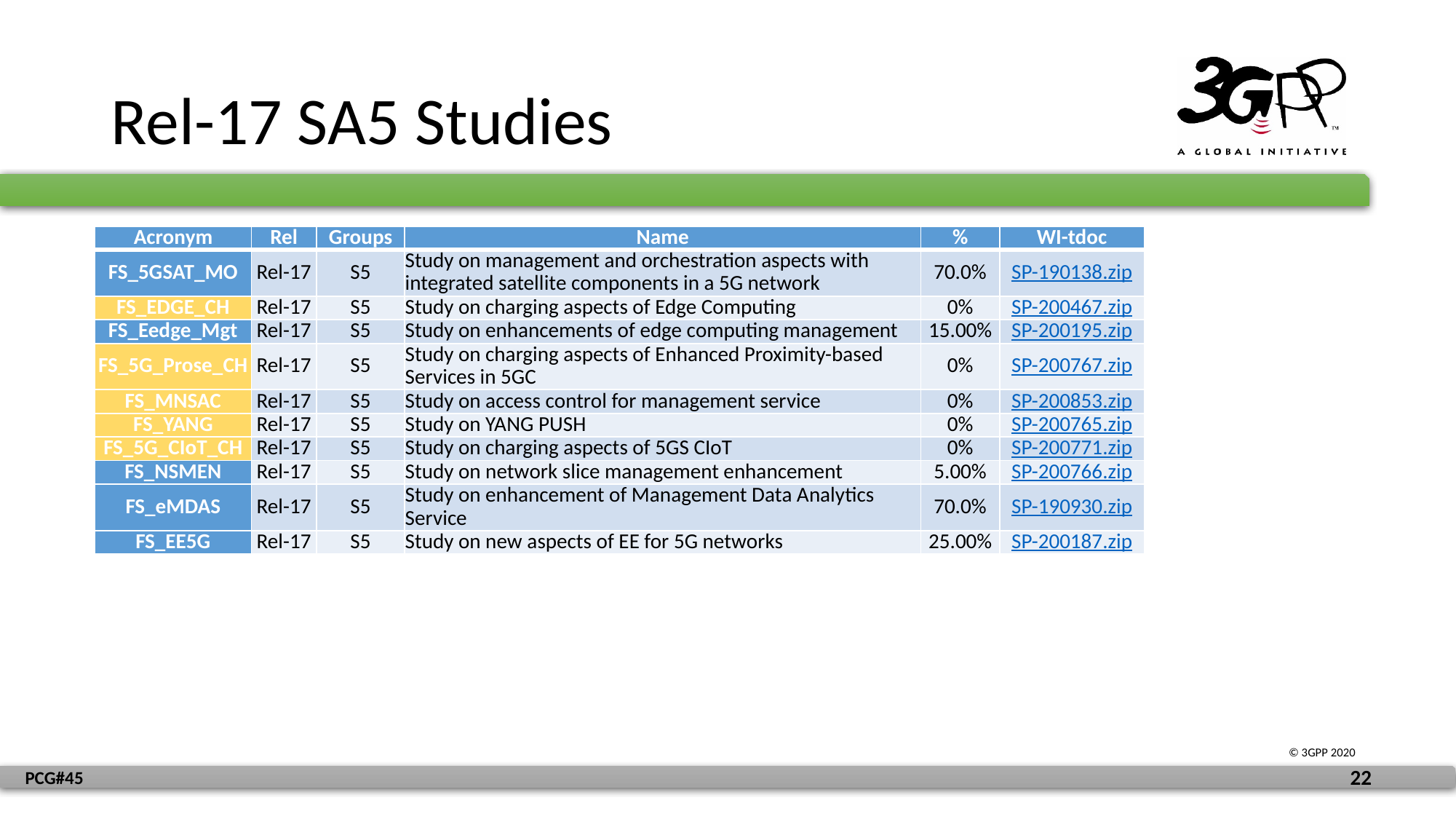

# Rel-17 SA5 Studies
| Acronym | Rel | Groups | Name | % | WI-tdoc |
| --- | --- | --- | --- | --- | --- |
| FS\_5GSAT\_MO | Rel-17 | S5 | Study on management and orchestration aspects with integrated satellite components in a 5G network | 70.0% | SP-190138.zip |
| FS\_EDGE\_CH | Rel-17 | S5 | Study on charging aspects of Edge Computing | 0% | SP-200467.zip |
| FS\_Eedge\_Mgt | Rel-17 | S5 | Study on enhancements of edge computing management | 15.00% | SP-200195.zip |
| FS\_5G\_Prose\_CH | Rel-17 | S5 | Study on charging aspects of Enhanced Proximity-based Services in 5GC | 0% | SP-200767.zip |
| FS\_MNSAC | Rel-17 | S5 | Study on access control for management service | 0% | SP-200853.zip |
| FS\_YANG | Rel-17 | S5 | Study on YANG PUSH | 0% | SP-200765.zip |
| FS\_5G\_CIoT\_CH | Rel-17 | S5 | Study on charging aspects of 5GS CIoT | 0% | SP-200771.zip |
| FS\_NSMEN | Rel-17 | S5 | Study on network slice management enhancement | 5.00% | SP-200766.zip |
| FS\_eMDAS | Rel-17 | S5 | Study on enhancement of Management Data Analytics Service | 70.0% | SP-190930.zip |
| FS\_EE5G | Rel-17 | S5 | Study on new aspects of EE for 5G networks | 25.00% | SP-200187.zip |